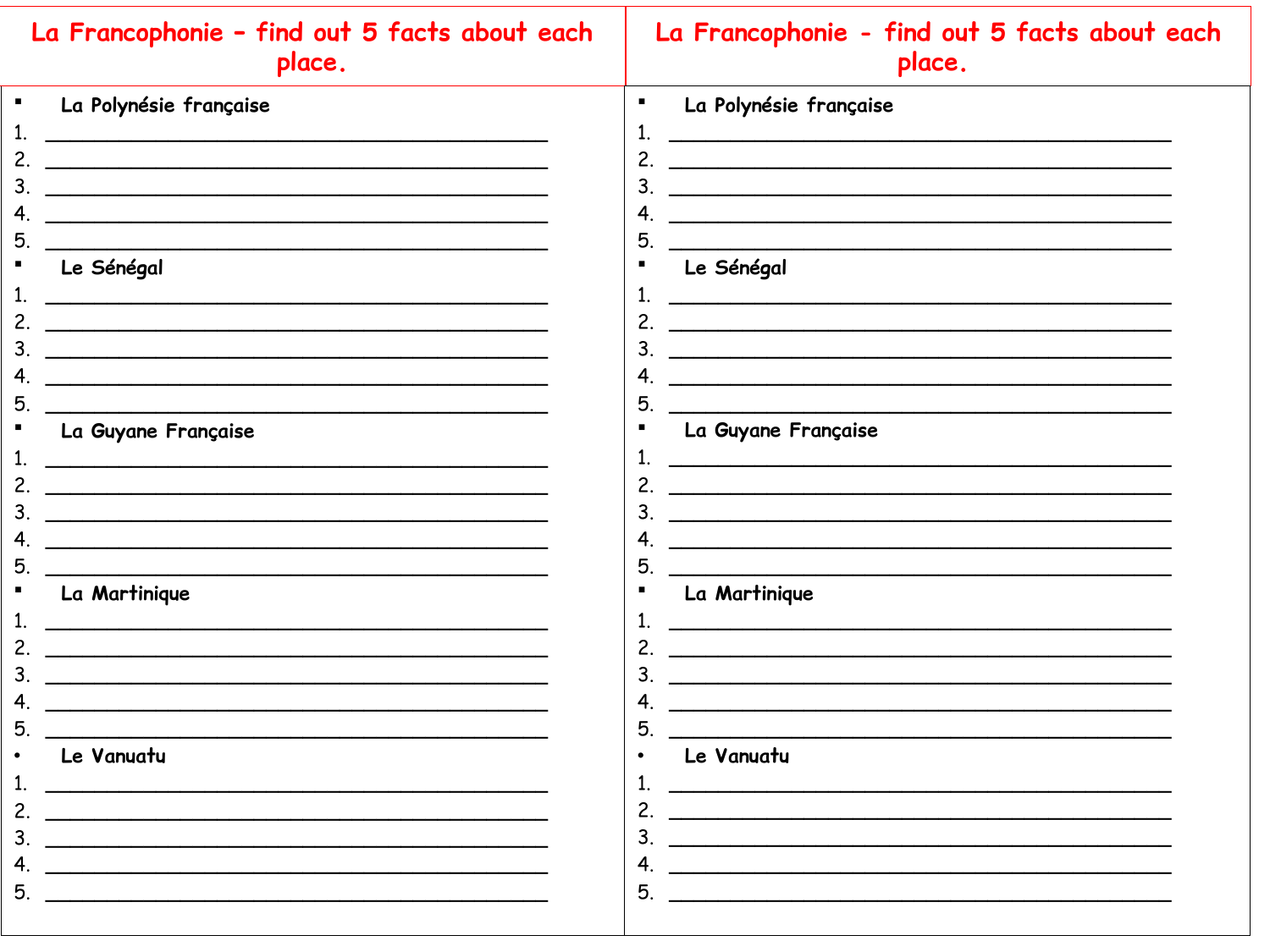

La Francophonie – find out 5 facts about each place.

La Francophonie - find out 5 facts about each place.

La Polynésie française
_________________________________________
_________________________________________
_________________________________________
_________________________________________
_________________________________________
Le Sénégal
_________________________________________
_________________________________________
_________________________________________
_________________________________________
_________________________________________
La Guyane Française
_________________________________________
_________________________________________
_________________________________________
_________________________________________
_________________________________________
La Martinique
_________________________________________
_________________________________________
_________________________________________
_________________________________________
_________________________________________
Le Vanuatu
_________________________________________
_________________________________________
_________________________________________
_________________________________________
_________________________________________

La Polynésie française
_________________________________________
_________________________________________
_________________________________________
_________________________________________
_________________________________________
Le Sénégal
_________________________________________
_________________________________________
_________________________________________
_________________________________________
_________________________________________
La Guyane Française
_________________________________________
_________________________________________
_________________________________________
_________________________________________
_________________________________________
La Martinique
_________________________________________
_________________________________________
_________________________________________
_________________________________________
_________________________________________
Le Vanuatu
_________________________________________
_________________________________________
_________________________________________
_________________________________________
_________________________________________